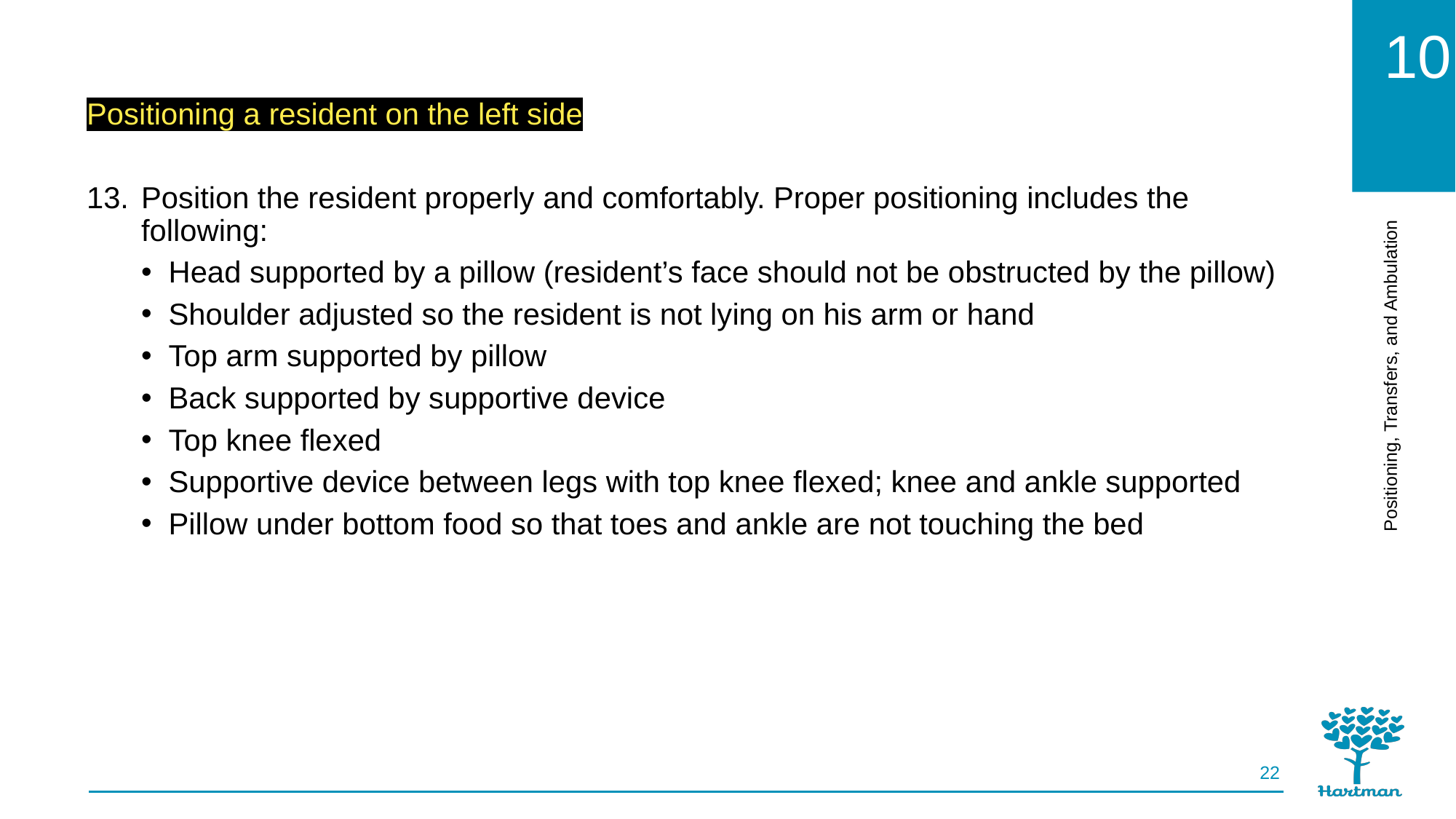

Positioning a resident on the left side

Position the resident properly and comfortably. Proper positioning includes the following:
Head supported by a pillow (resident’s face should not be obstructed by the pillow)
Shoulder adjusted so the resident is not lying on his arm or hand
Top arm supported by pillow
Back supported by supportive device
Top knee flexed
Supportive device between legs with top knee flexed; knee and ankle supported
Pillow under bottom food so that toes and ankle are not touching the bed

22